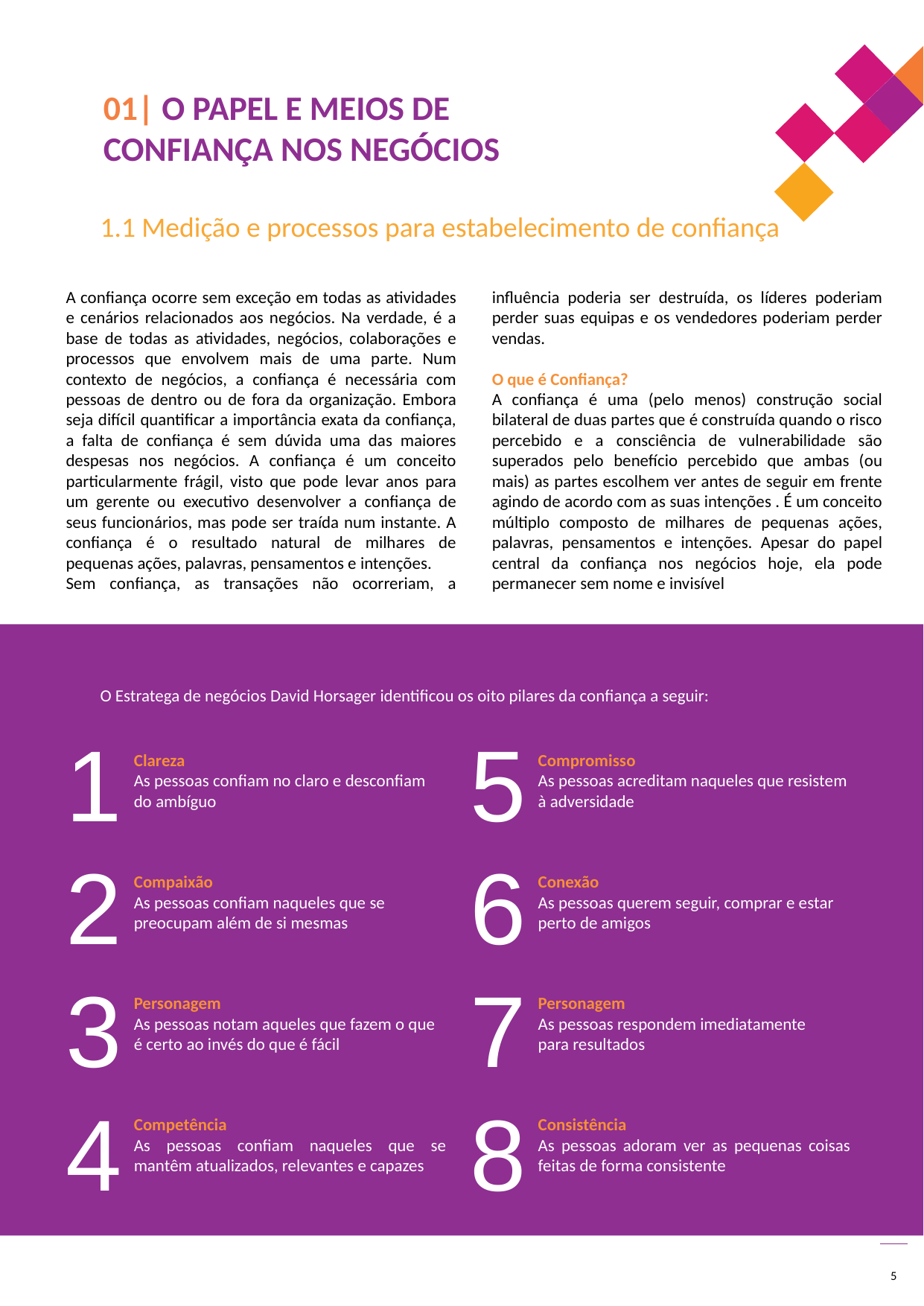

01| O PAPEL E MEIOS DE CONFIANÇA NOS NEGÓCIOS

1.1 Medição e processos para estabelecimento de confiança
A confiança ocorre sem exceção em todas as atividades e cenários relacionados aos negócios. Na verdade, é a base de todas as atividades, negócios, colaborações e processos que envolvem mais de uma parte. Num contexto de negócios, a confiança é necessária com pessoas de dentro ou de fora da organização. Embora seja difícil quantificar a importância exata da confiança, a falta de confiança é sem dúvida uma das maiores despesas nos negócios. A confiança é um conceito particularmente frágil, visto que pode levar anos para um gerente ou executivo desenvolver a confiança de seus funcionários, mas pode ser traída num instante. A confiança é o resultado natural de milhares de pequenas ações, palavras, pensamentos e intenções.
Sem confiança, as transações não ocorreriam, a influência poderia ser destruída, os líderes poderiam perder suas equipas e os vendedores poderiam perder vendas.

O que é Confiança?
A confiança é uma (pelo menos) construção social bilateral de duas partes que é construída quando o risco percebido e a consciência de vulnerabilidade são superados pelo benefício percebido que ambas (ou mais) as partes escolhem ver antes de seguir em frente agindo de acordo com as suas intenções . É um conceito múltiplo composto de milhares de pequenas ações, palavras, pensamentos e intenções. Apesar do papel central da confiança nos negócios hoje, ela pode permanecer sem nome e invisível

O Estratega de negócios David Horsager identificou os oito pilares da confiança a seguir:
1
5
Clareza
As pessoas confiam no claro e desconfiam do ambíguo
Compromisso
As pessoas acreditam naqueles que resistem à adversidade

2
6
Compaixão
As pessoas confiam naqueles que se preocupam além de si mesmas
Conexão
As pessoas querem seguir, comprar e estar perto de amigos
3
7
Personagem
As pessoas notam aqueles que fazem o que é certo ao invés do que é fácil
Personagem
As pessoas respondem imediatamente
para resultados
4
8
Competência
As pessoas confiam naqueles que se mantêm atualizados, relevantes e capazes
Consistência
As pessoas adoram ver as pequenas coisas feitas de forma consistente
5